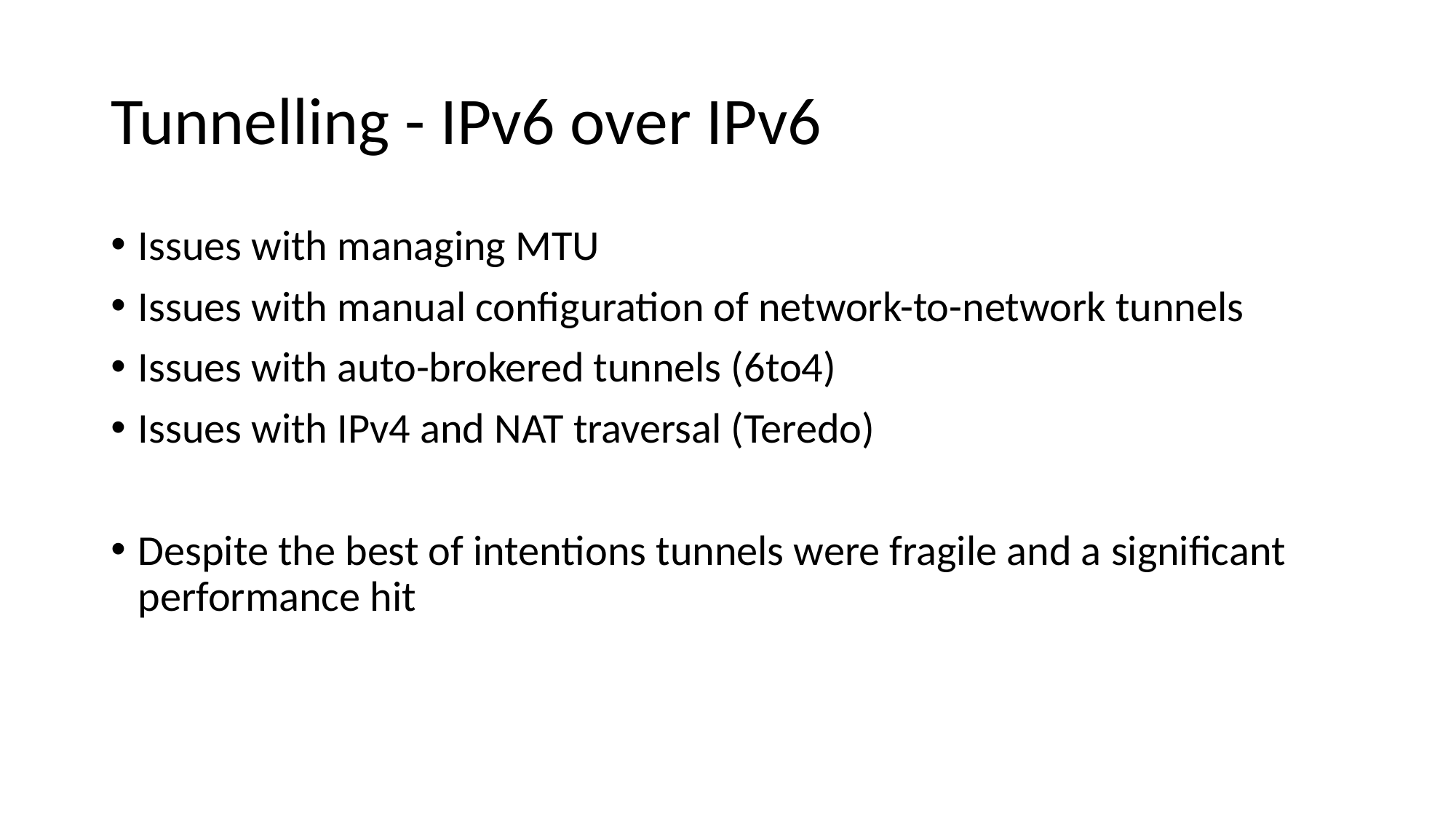

# Tunnelling - IPv6 over IPv6
Issues with managing MTU
Issues with manual configuration of network-to-network tunnels
Issues with auto-brokered tunnels (6to4)
Issues with IPv4 and NAT traversal (Teredo)

Despite the best of intentions tunnels were fragile and a significant performance hit